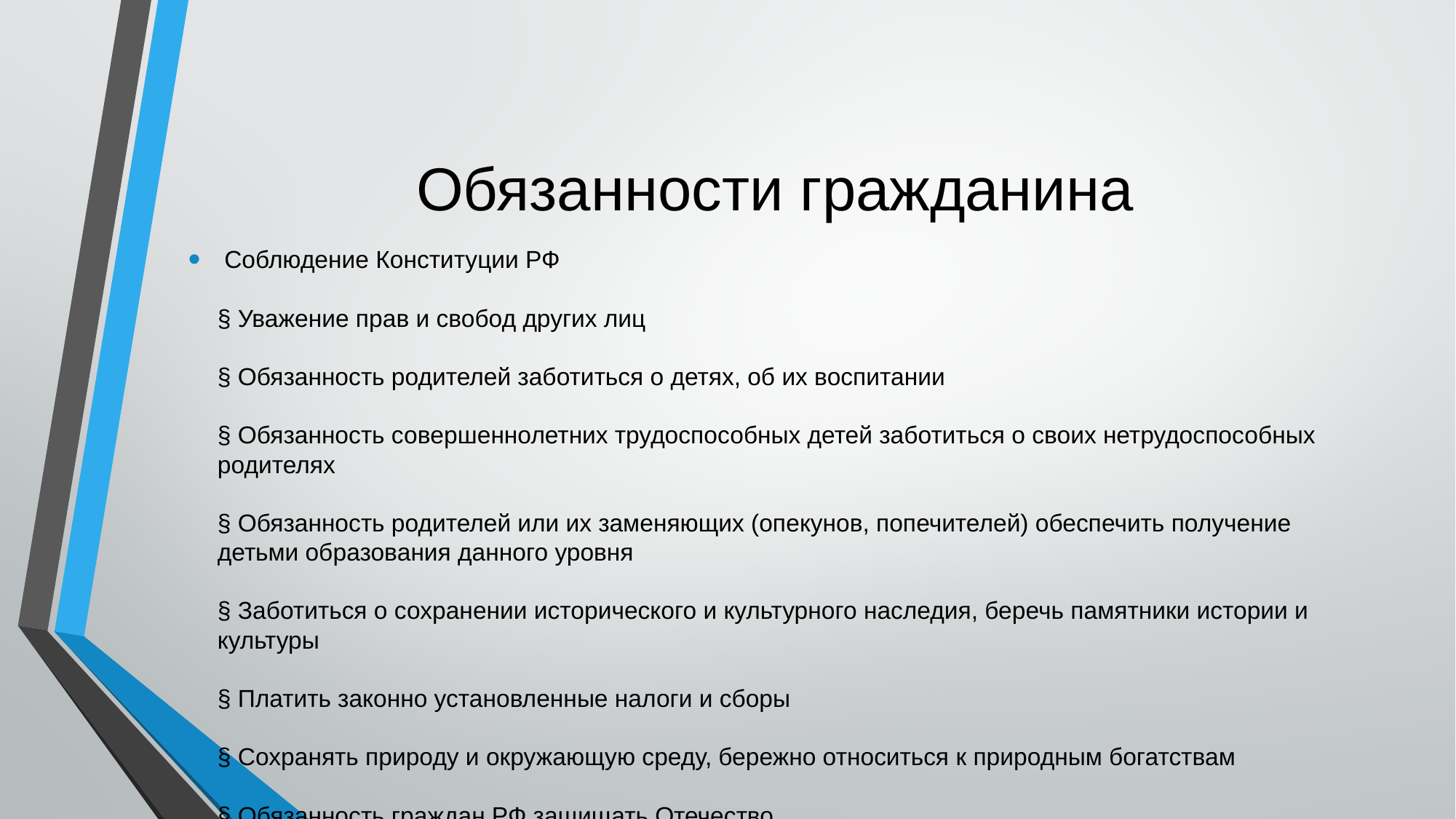

# Обязанности гражданина
 Соблюдение Конституции РФ 
§ Уважение прав и свобод других лиц 
§ Обязанность родителей заботиться о детях, об их воспитании 
§ Обязанность совершеннолетних трудоспособных детей заботиться о своих нетрудоспособных родителях 
§ Обязанность родителей или их заменяющих (опекунов, попечителей) обеспечить получение детьми образования данного уровня 
§ Заботиться о сохранении исторического и культурного наследия, беречь памятники истории и культуры 
§ Платить законно установленные налоги и сборы 
§ Сохранять природу и окружающую среду, бережно относиться к природным богатствам 
§ Обязанность граждан РФ защищать Отечество.